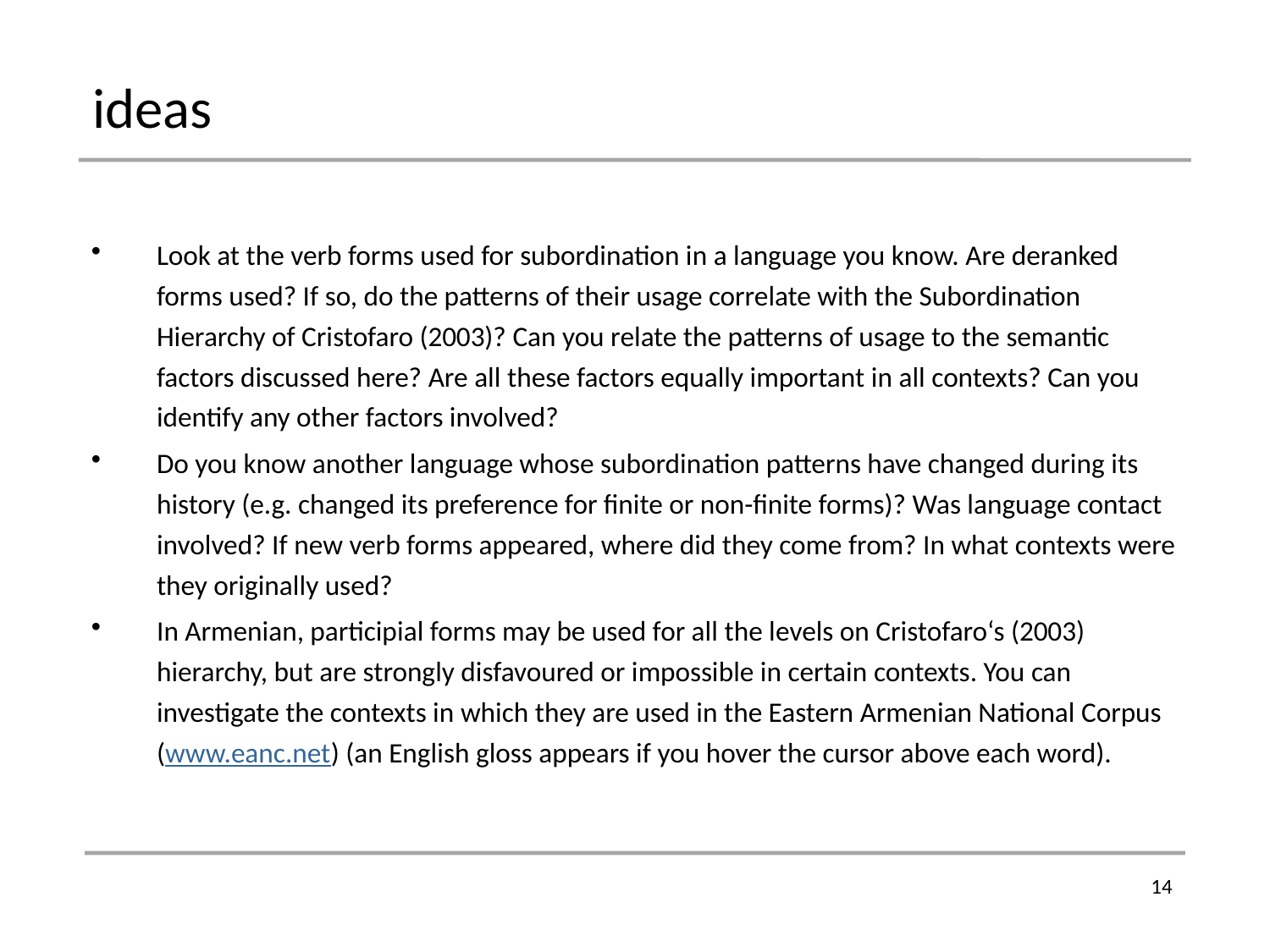

# ideas

Look at the verb forms used for subordination in a language you know. Are deranked forms used? If so, do the patterns of their usage correlate with the Subordination Hierarchy of Cristofaro (2003)? Can you relate the patterns of usage to the semantic factors discussed here? Are all these factors equally important in all contexts? Can you identify any other factors involved?
Do you know another language whose subordination patterns have changed during its history (e.g. changed its preference for finite or non-finite forms)? Was language contact involved? If new verb forms appeared, where did they come from? In what contexts were they originally used?
In Armenian, participial forms may be used for all the levels on Cristofaro‘s (2003) hierarchy, but are strongly disfavoured or impossible in certain contexts. You can investigate the contexts in which they are used in the Eastern Armenian National Corpus (www.eanc.net) (an English gloss appears if you hover the cursor above each word).

14